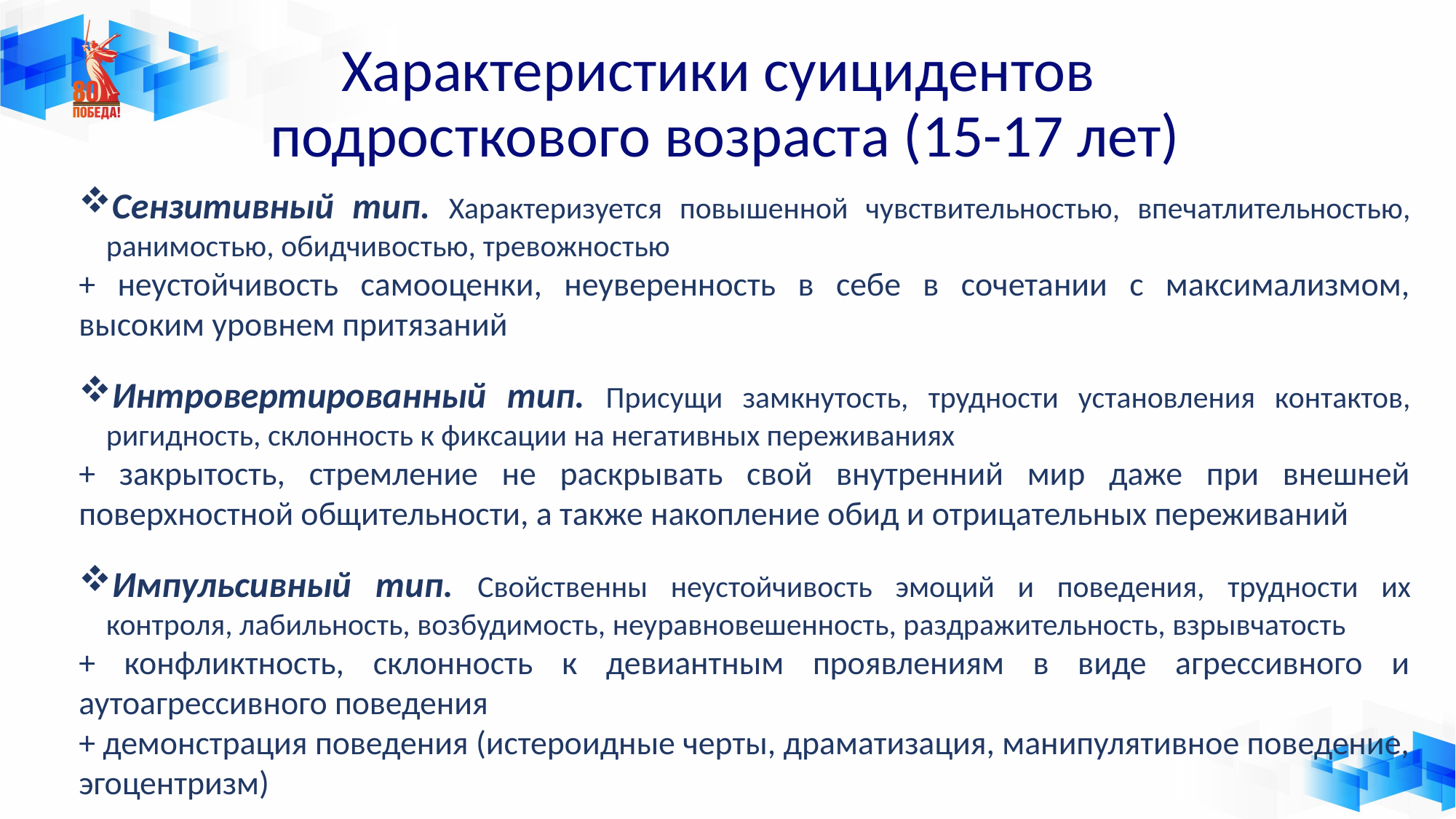

# Характеристики суицидентов подросткового возраста (15-17 лет)
Сензитивный тип. Характеризуется повышенной чувствительностью, впечатлительностью, ранимостью, обидчивостью, тревожностью
+ неустойчивость самооценки, неуверенность в себе в сочетании с максимализмом, высоким уровнем притязаний

Интровертированный тип. Присущи замкнутость, трудности установления контактов, ригидность, склонность к фиксации на негативных переживаниях
+ закрытость, стремление не раскрывать свой внутренний мир даже при внешней поверхностной общительности, а также накопление обид и отрицательных переживаний

Импульсивный тип. Свойственны неустойчивость эмоций и поведения, трудности их контроля, лабильность, возбудимость, неуравновешенность, раздражительность, взрывчатость
+ конфликтность, склонность к девиантным проявлениям в виде агрессивного и аутоагрессивного поведения
+ демонстрация поведения (истероидные черты, драматизация, манипулятивное поведение, эгоцентризм)